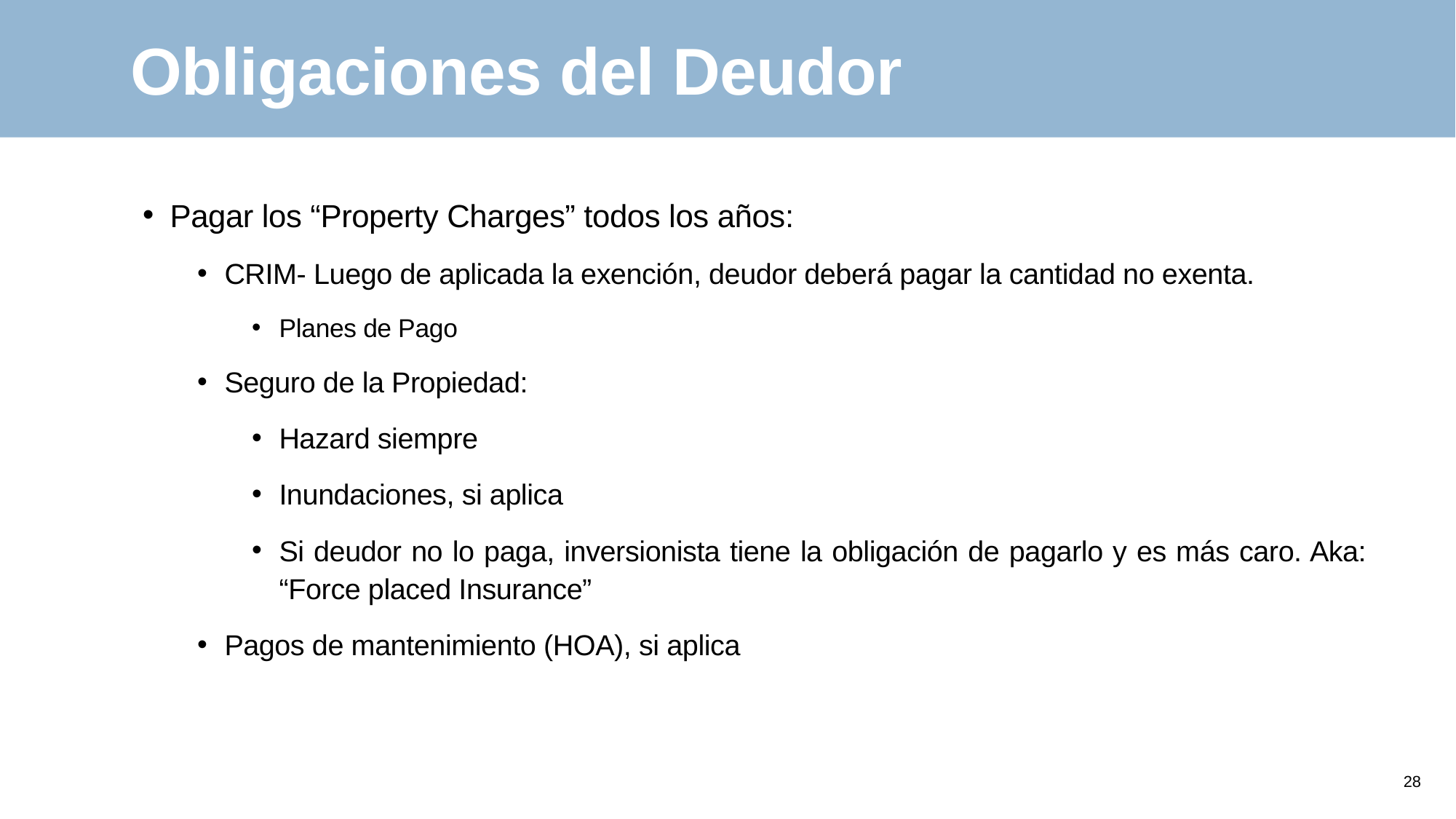

# Obligaciones del Deudor
Pagar los “Property Charges” todos los años:
CRIM- Luego de aplicada la exención, deudor deberá pagar la cantidad no exenta.
Planes de Pago
Seguro de la Propiedad:
Hazard siempre
Inundaciones, si aplica
Si deudor no lo paga, inversionista tiene la obligación de pagarlo y es más caro. Aka: “Force placed Insurance”
Pagos de mantenimiento (HOA), si aplica

28